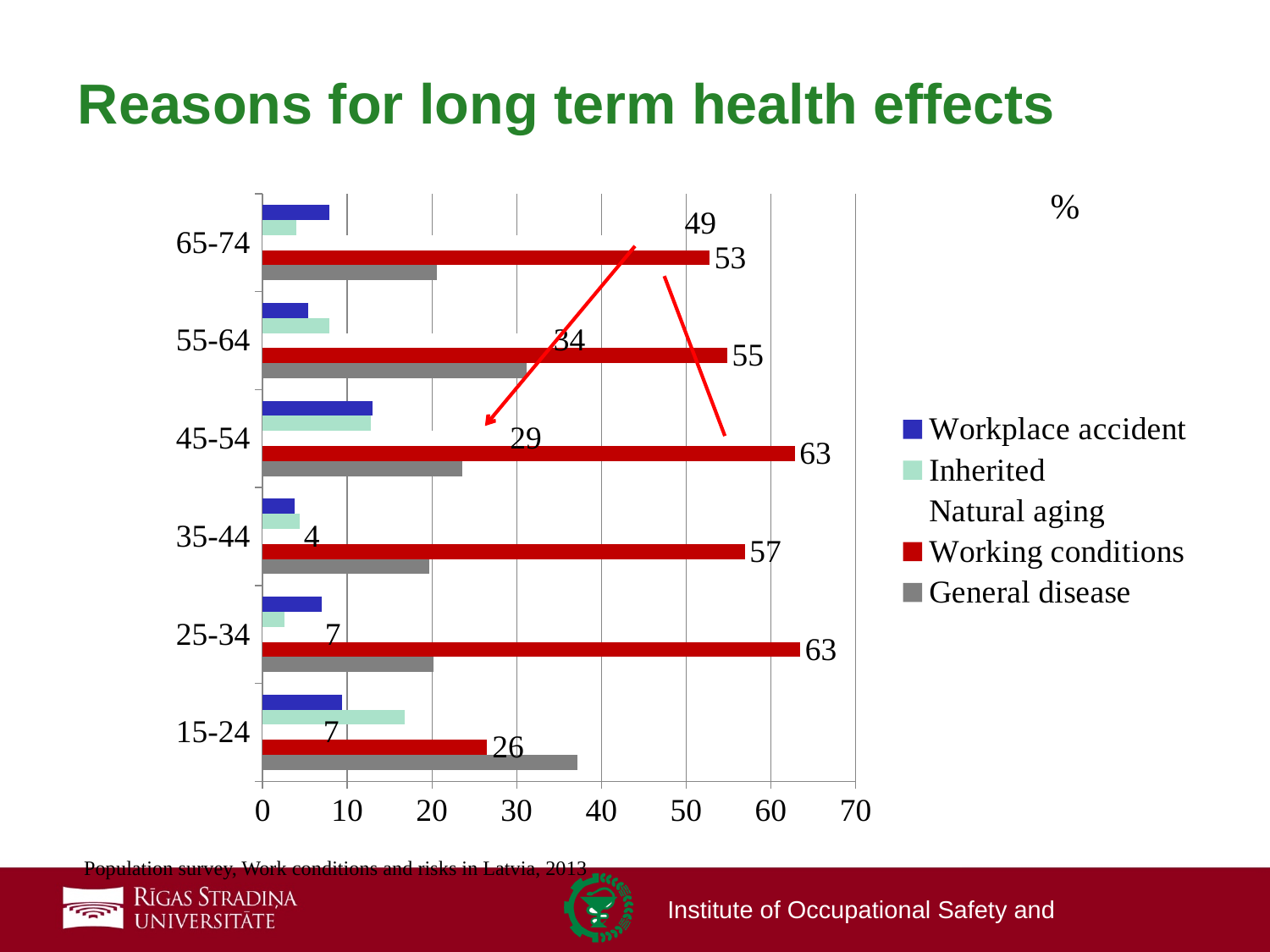

# Reasons for long term health effects

[unsupported chart]

Population survey, Work conditions and risks in Latvia, 2013